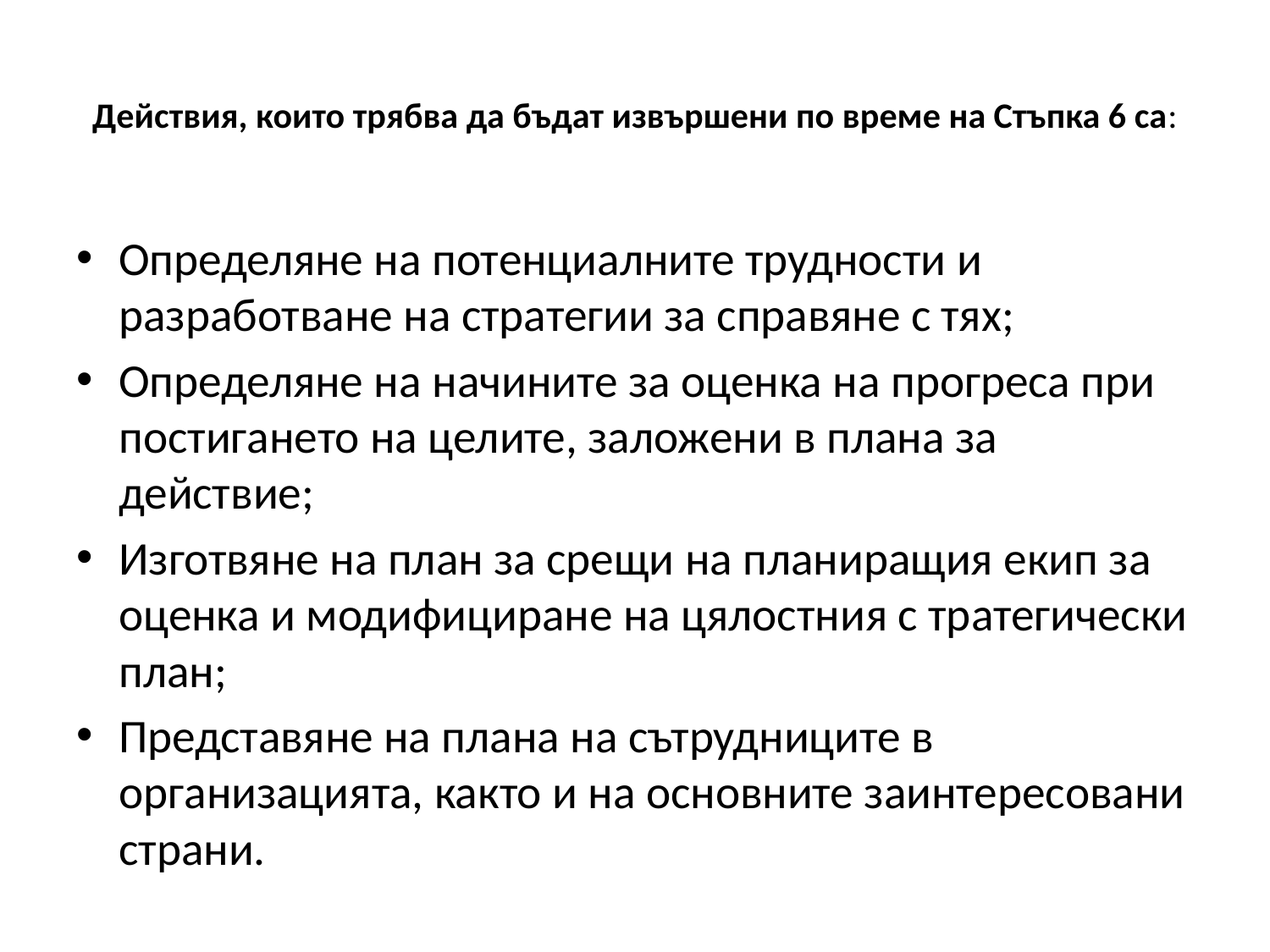

# Действия, които трябва да бъдат извършени по време на Стъпка 6 са:
Определяне на потенциалните трудности и разработване на стратегии за справяне с тях;
Определяне на начините за оценка на прогреса при постигането на целите, заложени в плана за действие;
Изготвяне на план за срещи на планиращия екип за оценка и модифициране на цялостния с тратегически план;
Представяне на плана на сътрудниците в организацията, както и на основните заинтересовани страни.